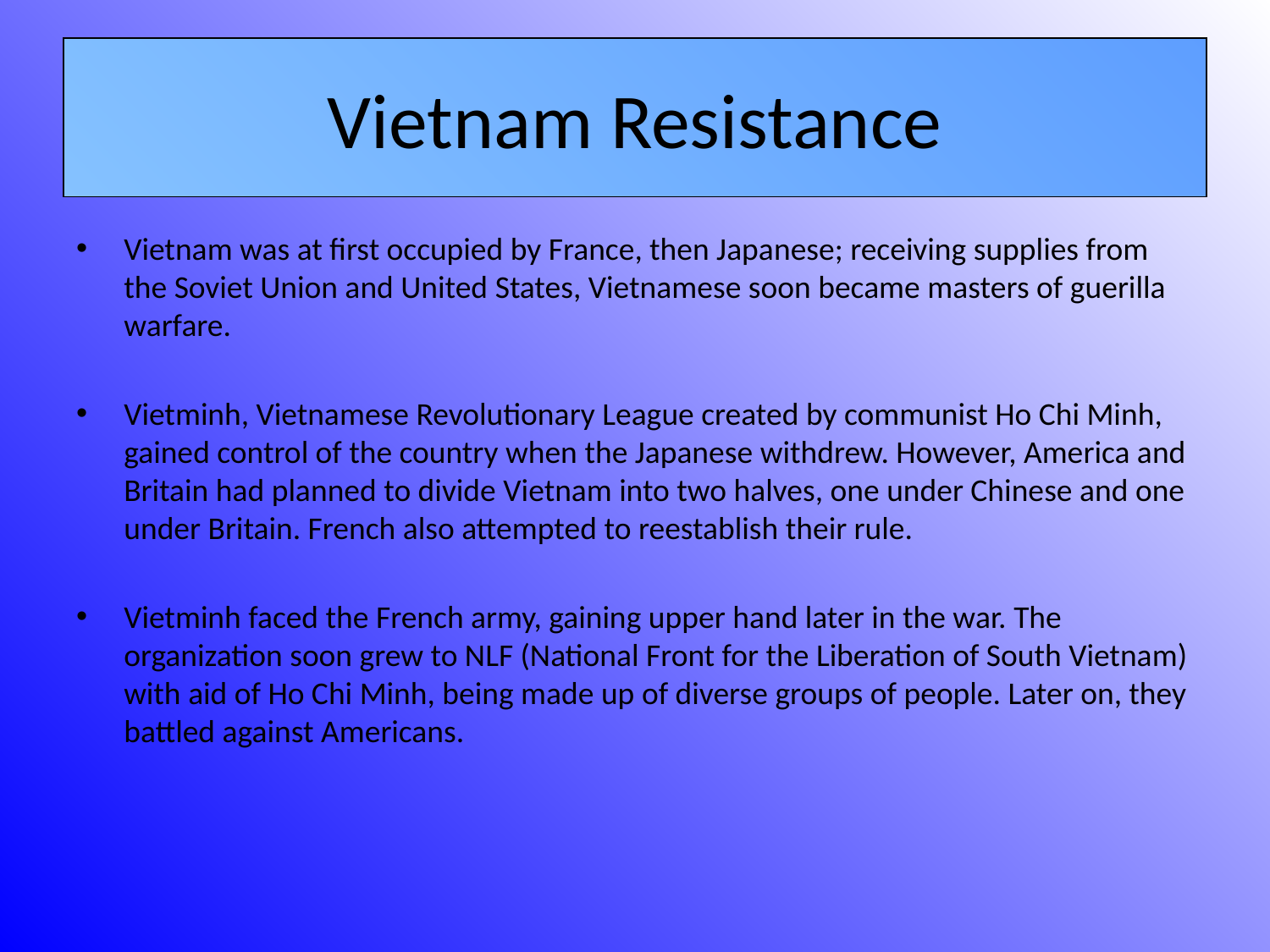

# Vietnam Resistance
Vietnam was at first occupied by France, then Japanese; receiving supplies from the Soviet Union and United States, Vietnamese soon became masters of guerilla warfare.

Vietminh, Vietnamese Revolutionary League created by communist Ho Chi Minh, gained control of the country when the Japanese withdrew. However, America and Britain had planned to divide Vietnam into two halves, one under Chinese and one under Britain. French also attempted to reestablish their rule.

Vietminh faced the French army, gaining upper hand later in the war. The organization soon grew to NLF (National Front for the Liberation of South Vietnam) with aid of Ho Chi Minh, being made up of diverse groups of people. Later on, they battled against Americans.